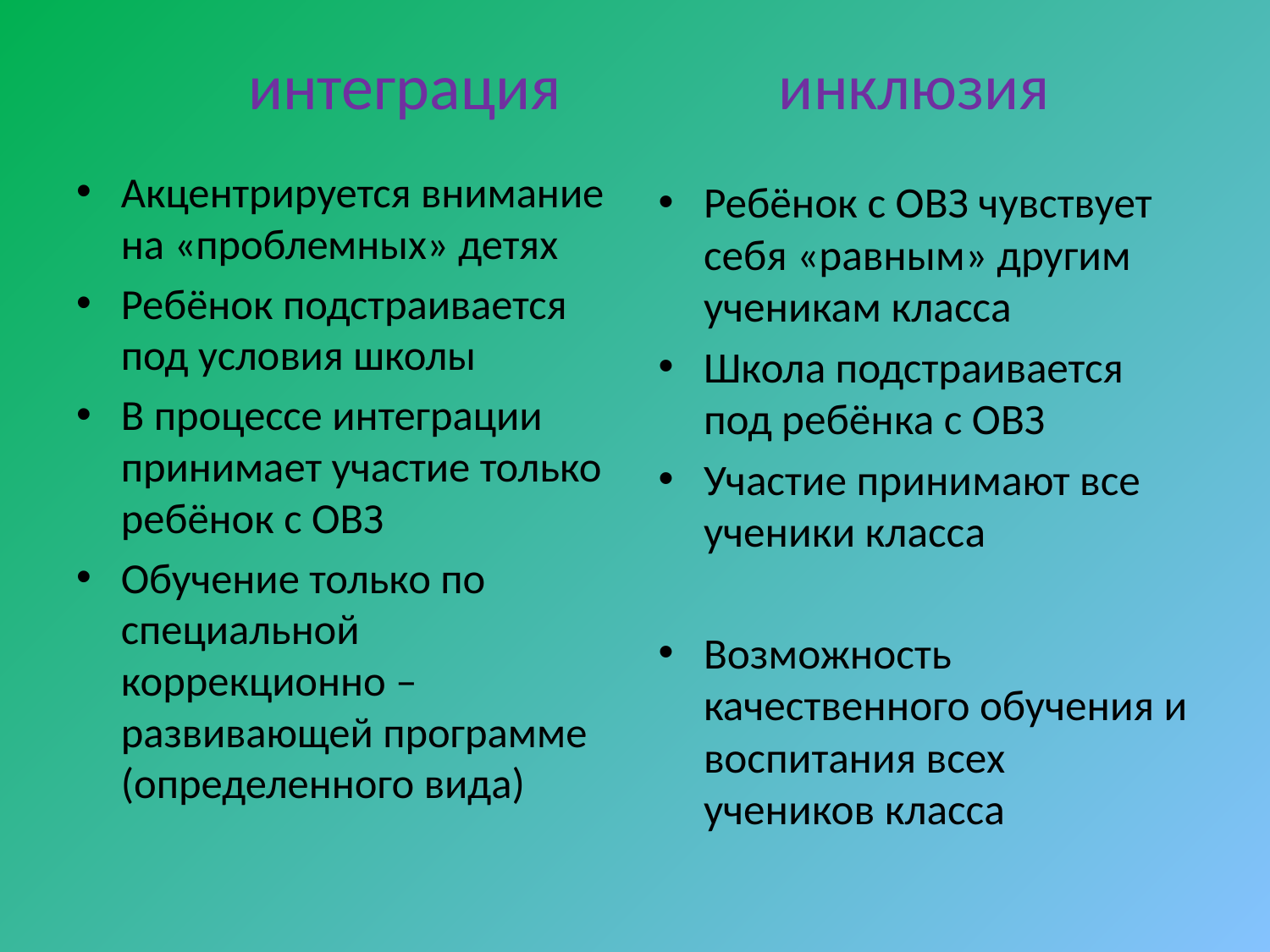

# интеграция               инклюзия
Акцентрируется внимание на «проблемных» детях
Ребёнок подстраивается под условия школы
В процессе интеграции принимает участие только ребёнок с ОВЗ
Обучение только по специальной коррекционно – развивающей программе (определенного вида)
Ребёнок с ОВЗ чувствует себя «равным» другим ученикам класса
Школа подстраивается под ребёнка с ОВЗ
Участие принимают все ученики класса

Возможность качественного обучения и воспитания всех  учеников класса